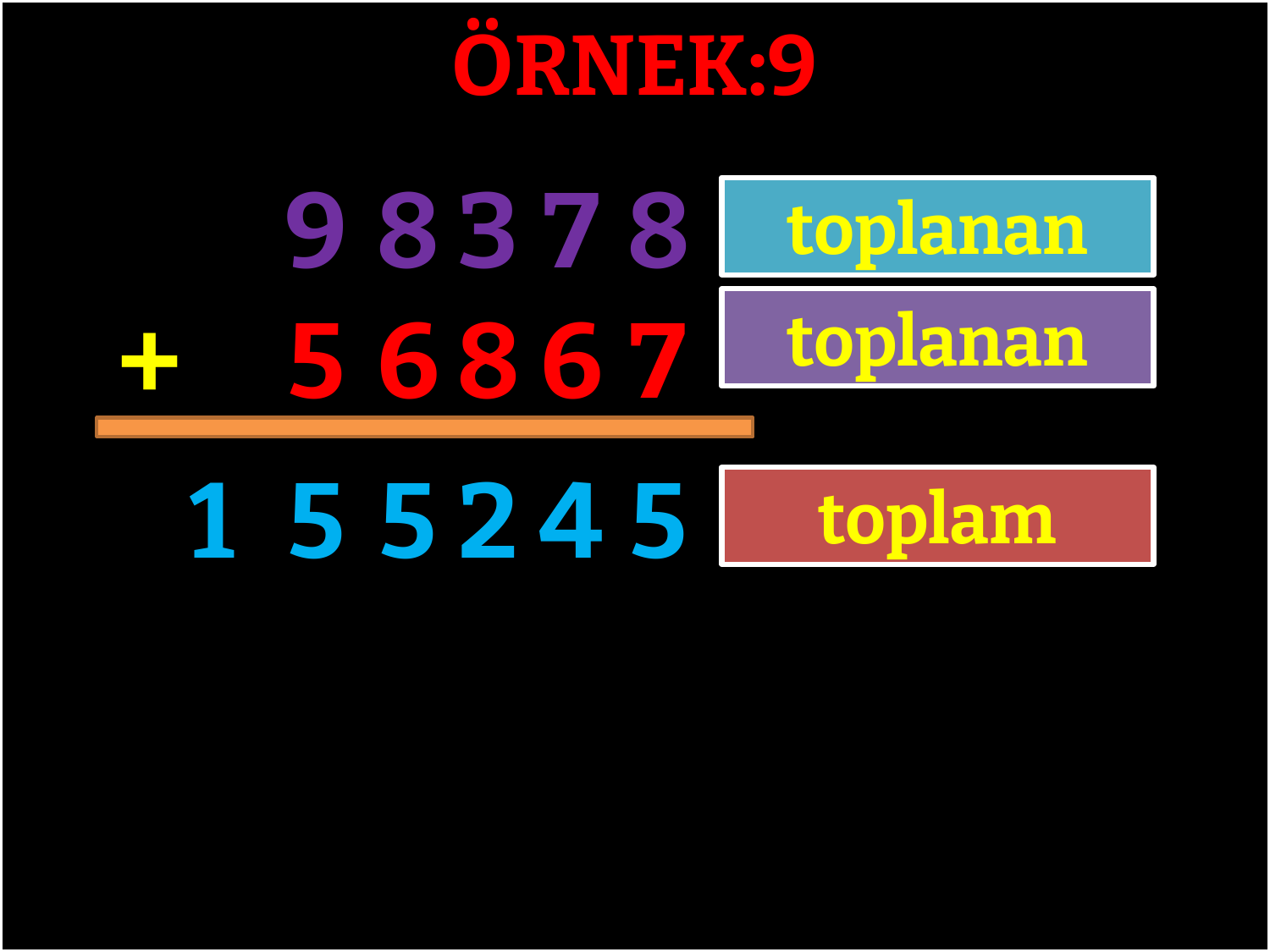

ÖRNEK:9
8
7
3
8
9
toplanan
+
7
6
8
6
5
toplanan
#

1
5
5
2
4
5
toplam